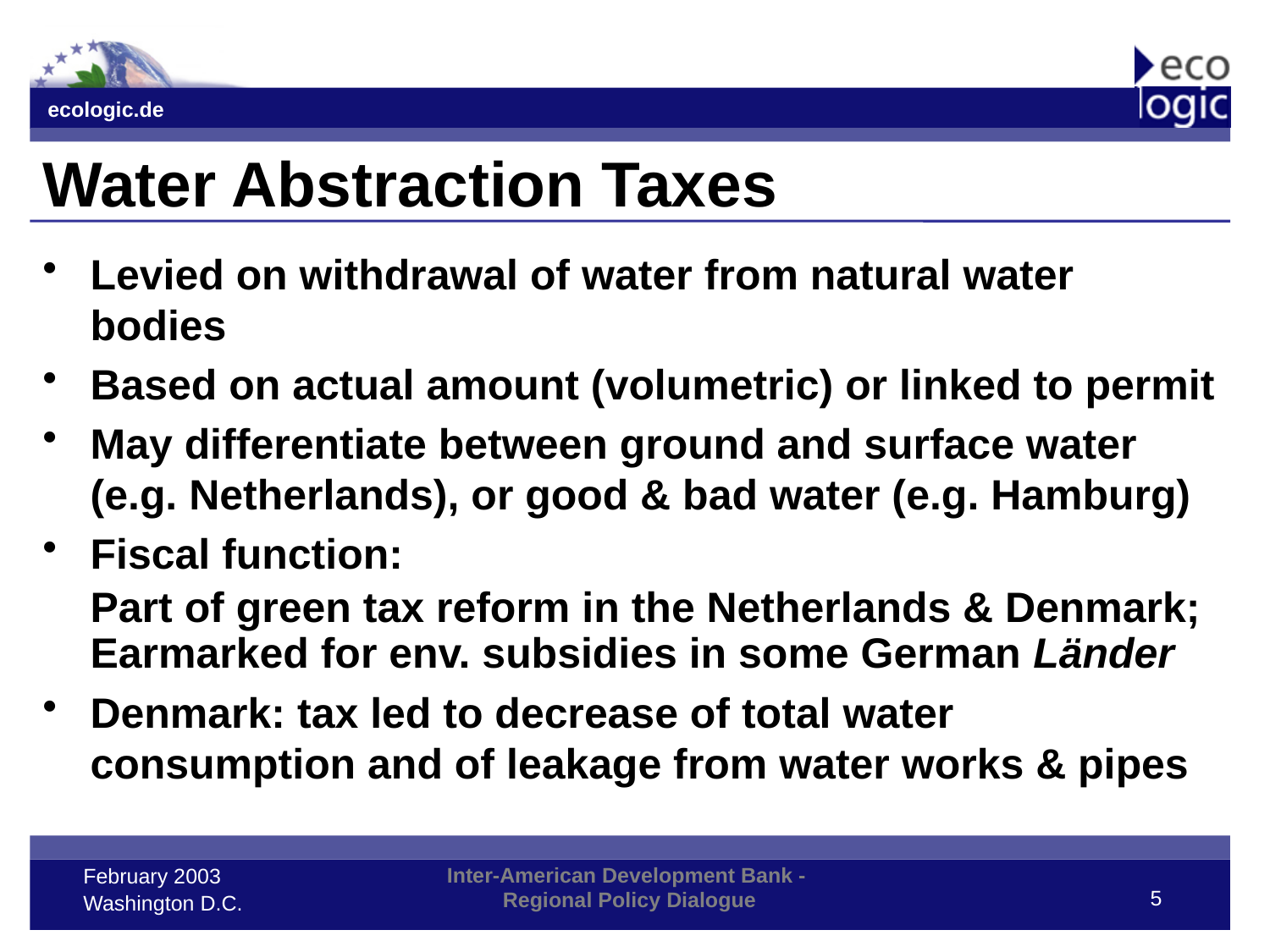

# Water Abstraction Taxes
Levied on withdrawal of water from natural water bodies
Based on actual amount (volumetric) or linked to permit
May differentiate between ground and surface water (e.g. Netherlands), or good & bad water (e.g. Hamburg)
Fiscal function:
	Part of green tax reform in the Netherlands & Denmark; Earmarked for env. subsidies in some German Länder
Denmark: tax led to decrease of total water consumption and of leakage from water works & pipes

5